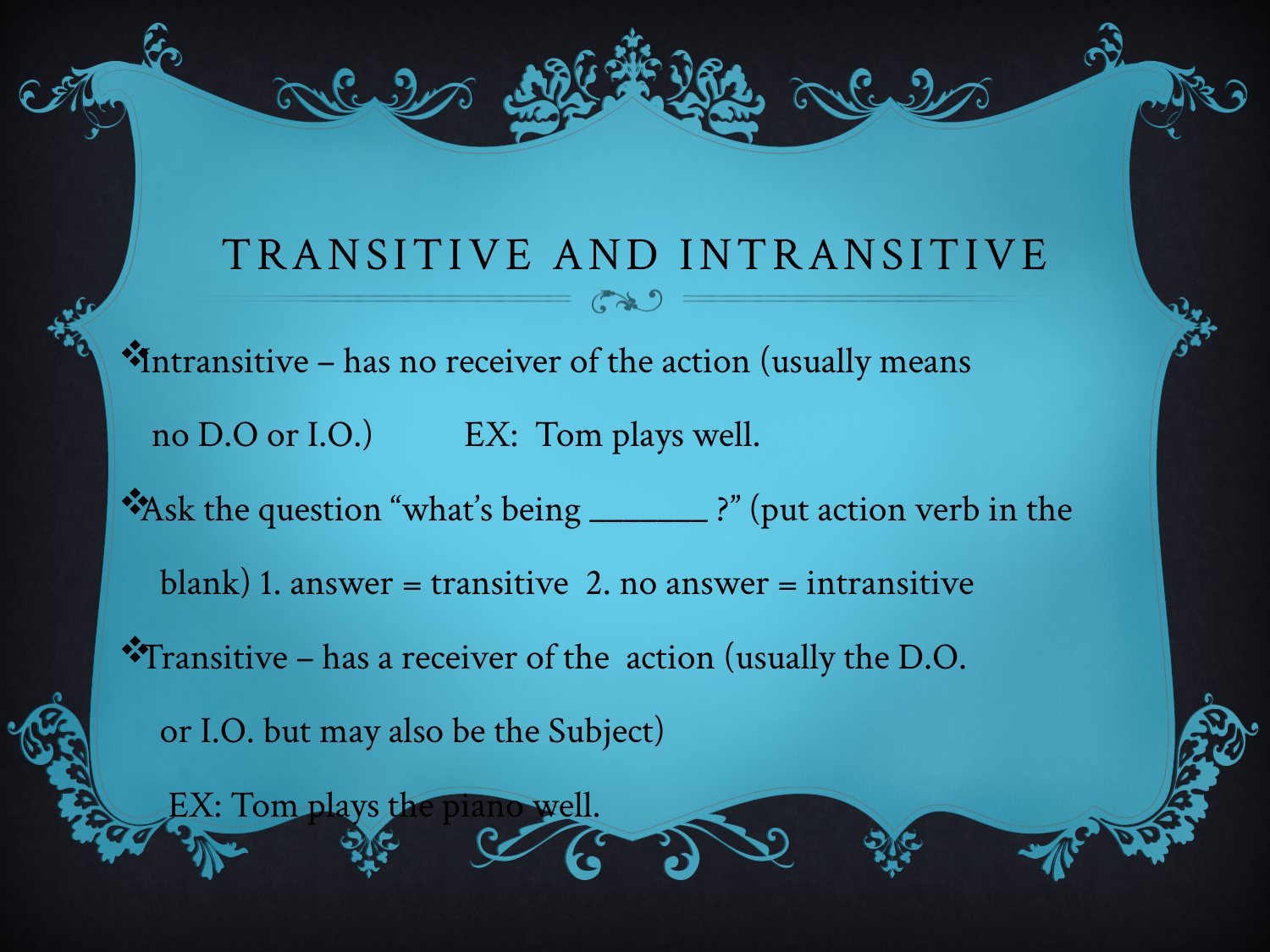

# transitive and intransitive
Intransitive – has no receiver of the action (usually means
    no D.O or I.O.)           EX:  Tom plays well.
Ask the question “what’s being _______ ?” (put action verb in the
     blank) 1. answer = transitive  2. no answer = intransitive
Transitive – has a receiver of the  action (usually the D.O.
     or I.O. but may also be the Subject)
      EX: Tom plays the piano well.